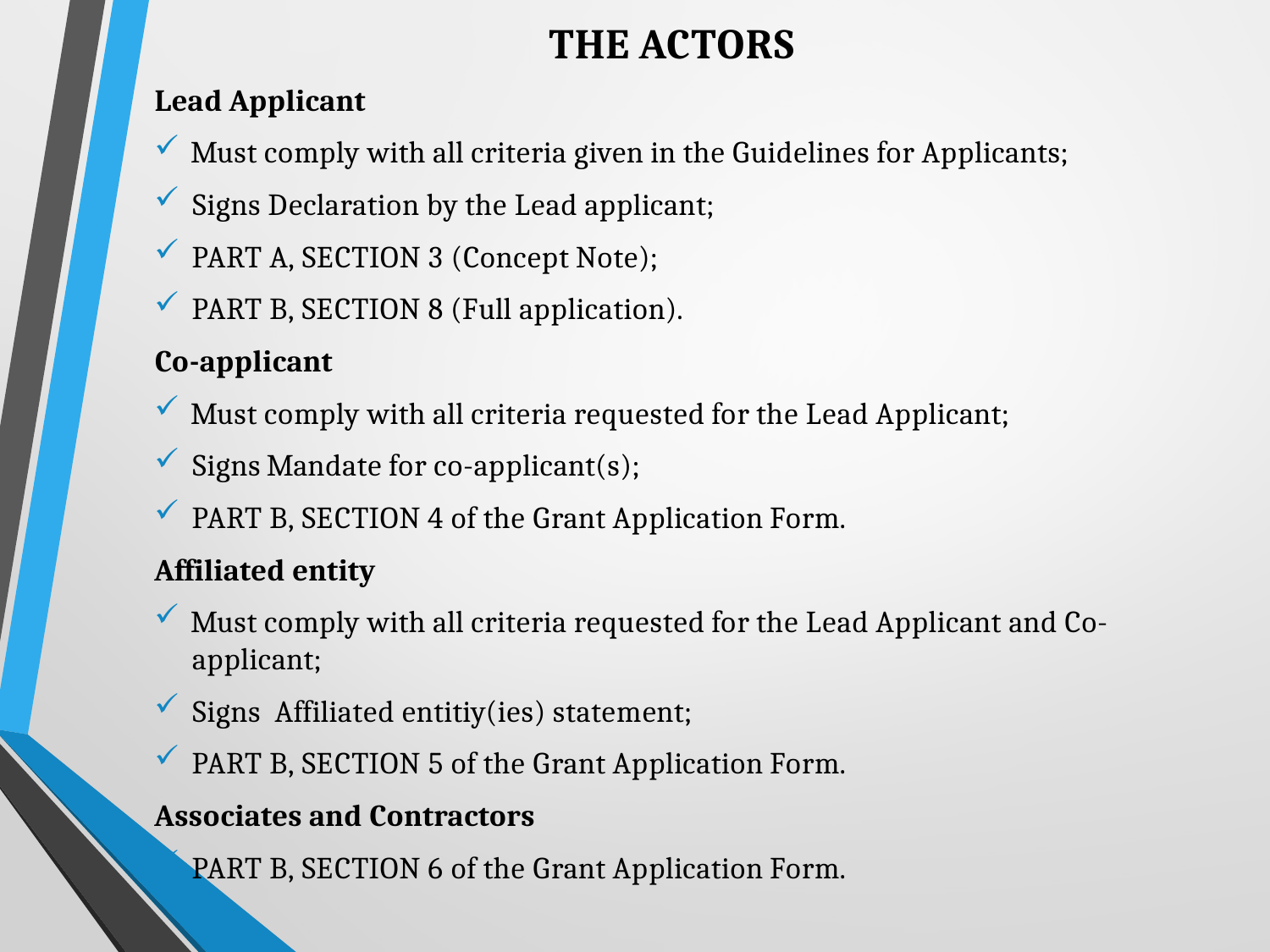

# THE ACTORS
Lead Applicant
Must comply with all criteria given in the Guidelines for Applicants;
Signs Declaration by the Lead applicant;
PART A, SECTION 3 (Concept Note);
PART B, SECTION 8 (Full application).
Co-applicant
Must comply with all criteria requested for the Lead Applicant;
Signs Mandate for co-applicant(s);
PART B, SECTION 4 of the Grant Application Form.
Affiliated entity
Must comply with all criteria requested for the Lead Applicant and Co-applicant;
Signs  Affiliated entitiy(ies) statement;
PART B, SECTION 5 of the Grant Application Form.
Associates and Contractors
PART B, SECTION 6 of the Grant Application Form.